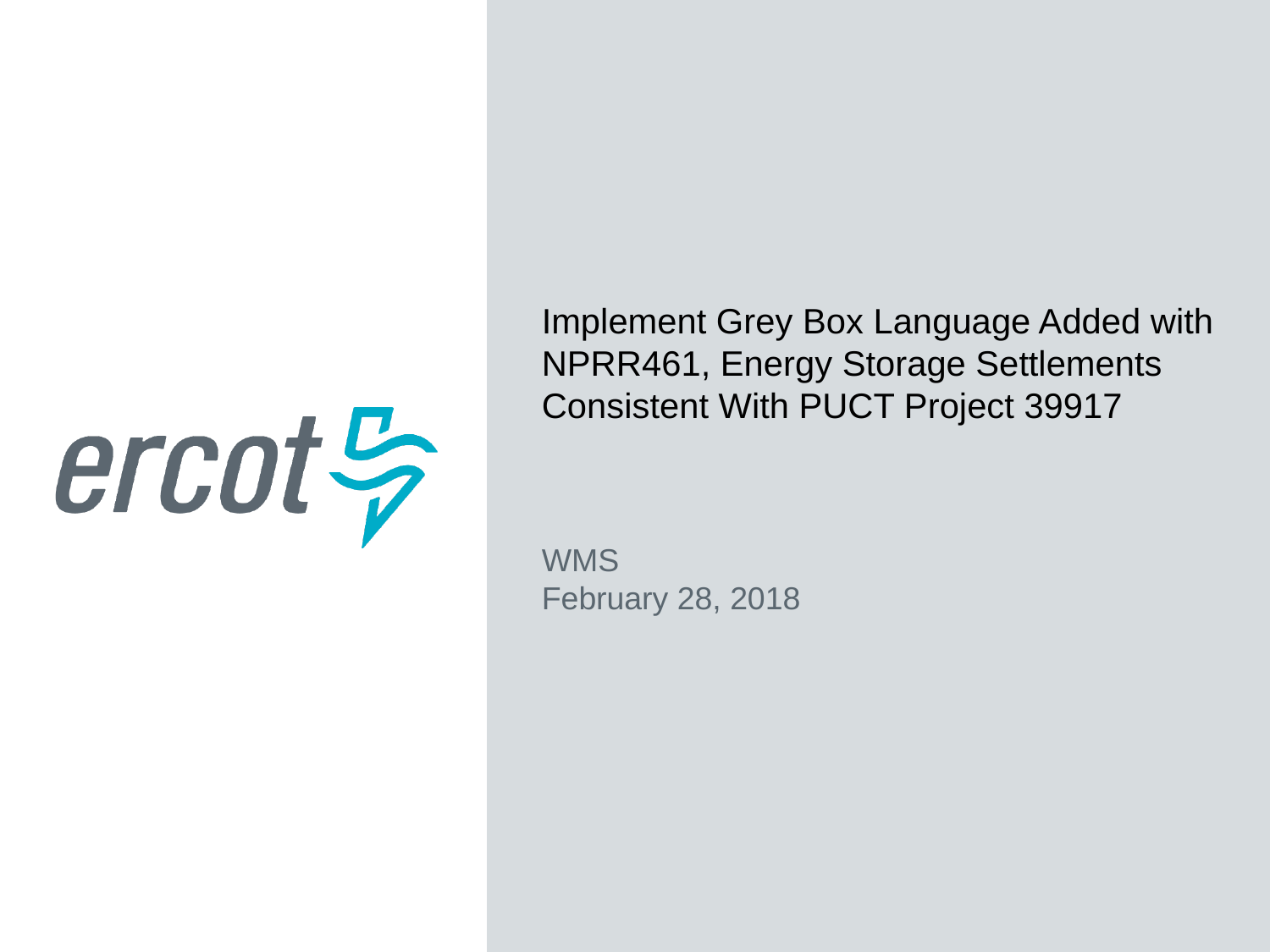

Implement Grey Box Language Added with NPRR461, Energy Storage Settlements Consistent With PUCT Project 39917

WMS
February 28, 2018